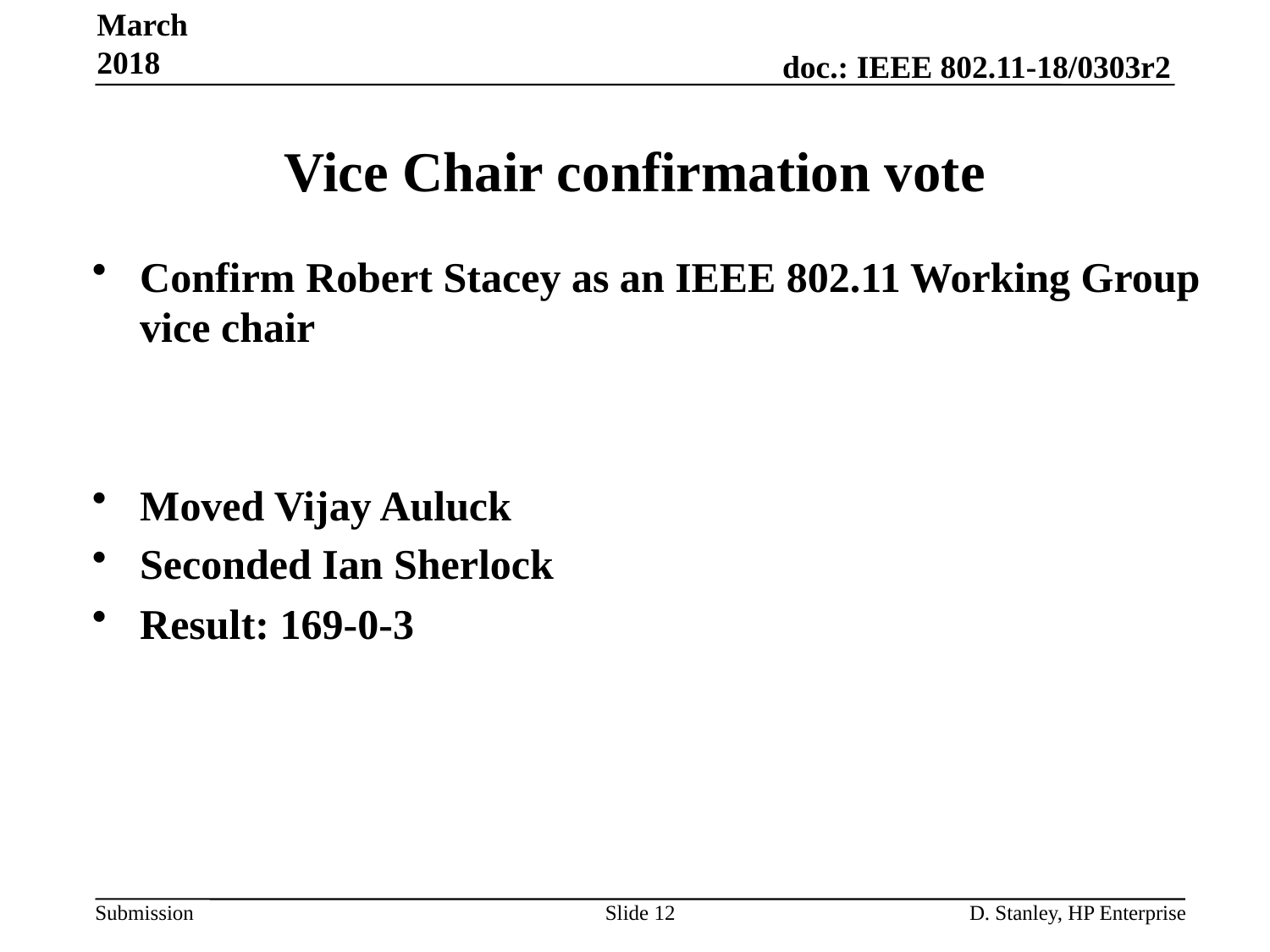

March 2018
# Vice Chair confirmation vote

Confirm Robert Stacey as an IEEE 802.11 Working Group vice chair

Moved Vijay Auluck
Seconded Ian Sherlock
Result: 169-0-3
Slide 12
D. Stanley, HP Enterprise